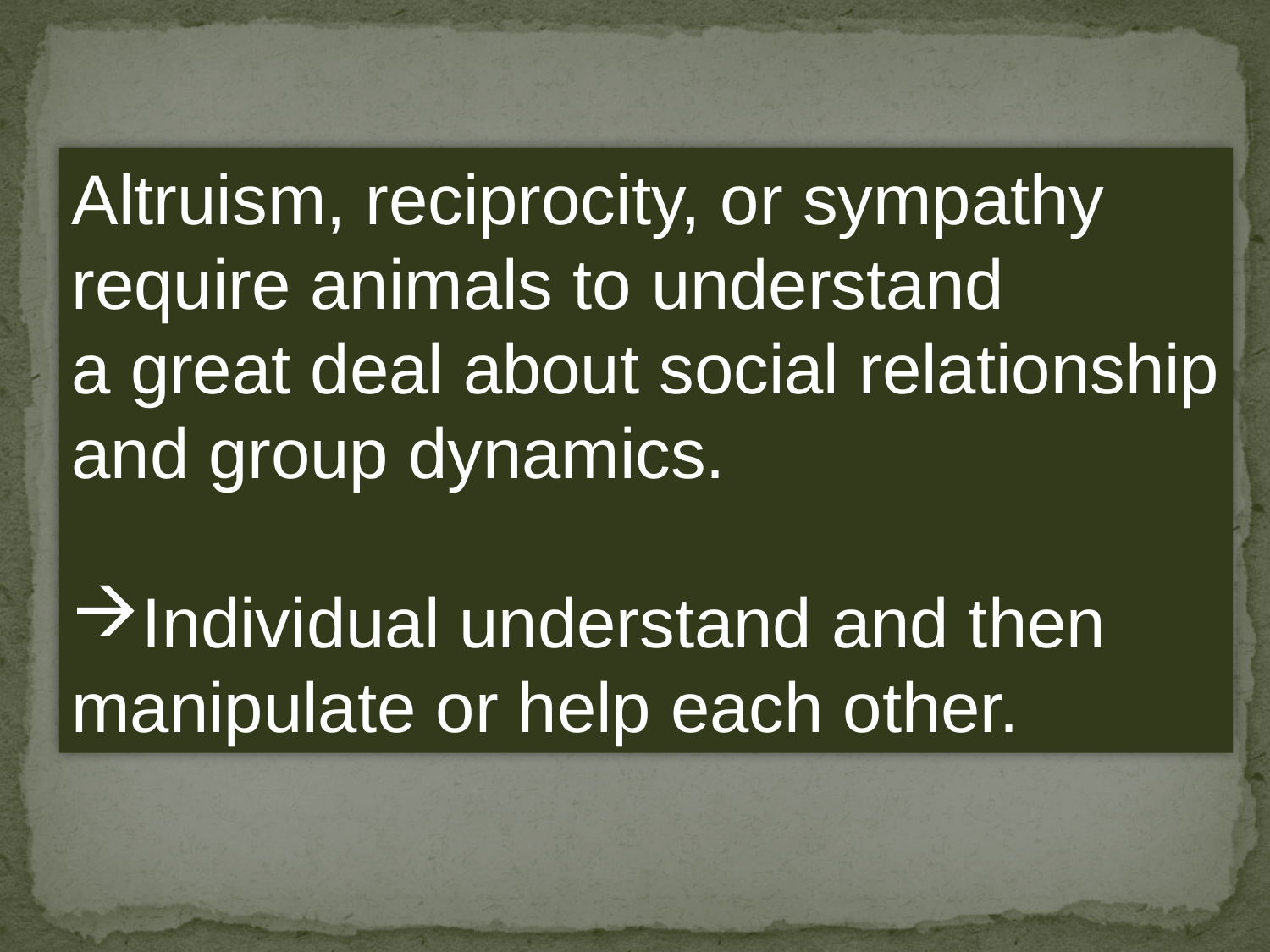

Altruism, reciprocity, or sympathy
require animals to understand
a great deal about social relationship
and group dynamics.

Individual understand and then
manipulate or help each other.